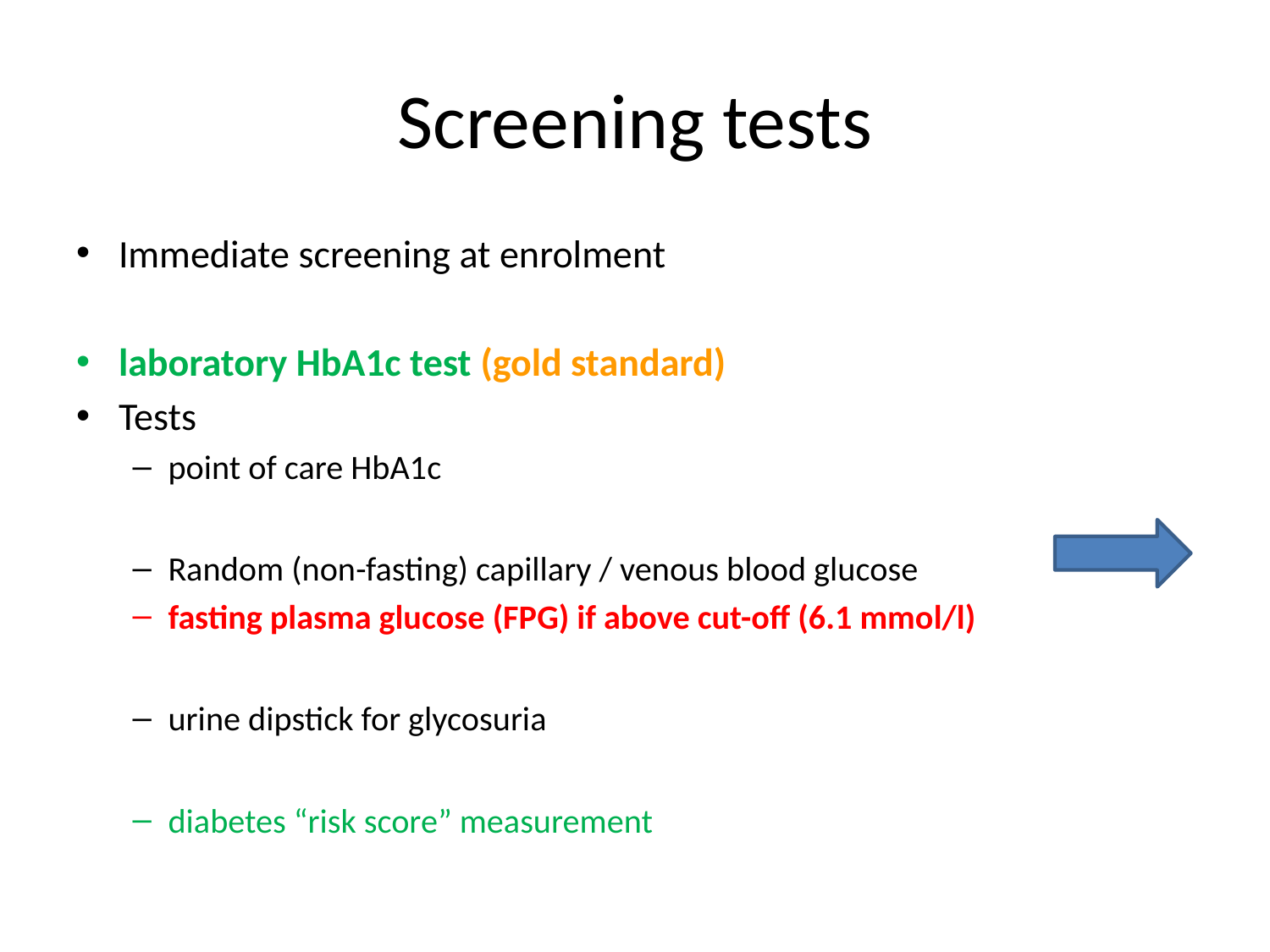

# Screening tests
Immediate screening at enrolment

laboratory HbA1c test (gold standard)
Tests
point of care HbA1c

Random (non-fasting) capillary / venous blood glucose
fasting plasma glucose (FPG) if above cut-off (6.1 mmol/l)

urine dipstick for glycosuria

diabetes “risk score” measurement